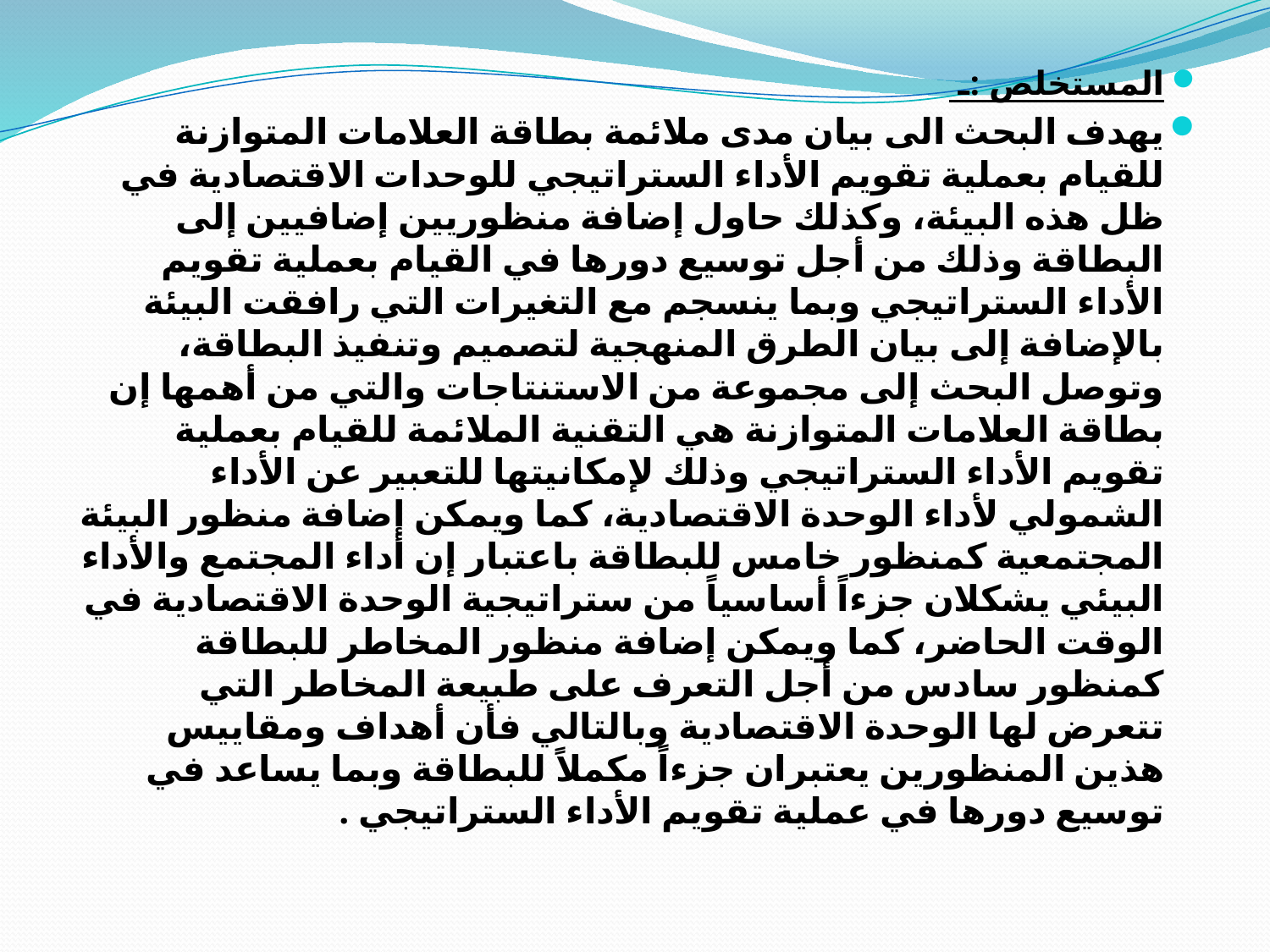

#
المستخلص :ـ
يهدف البحث الى بيان مدى ملائمة بطاقة العلامات المتوازنة للقيام بعملية تقويم الأداء الستراتيجي للوحدات الاقتصادية في ظل هذه البيئة، وكذلك حاول إضافة منظوريين إضافيين إلى البطاقة وذلك من أجل توسيع دورها في القيام بعملية تقويم الأداء الستراتيجي وبما ينسجم مع التغيرات التي رافقت البيئة بالإضافة إلى بيان الطرق المنهجية لتصميم وتنفيذ البطاقة، وتوصل البحث إلى مجموعة من الاستنتاجات والتي من أهمها إن بطاقة العلامات المتوازنة هي التقنية الملائمة للقيام بعملية تقويم الأداء الستراتيجي وذلك لإمكانيتها للتعبير عن الأداء الشمولي لأداء الوحدة الاقتصادية، كما ويمكن إضافة منظور البيئة المجتمعية كمنظور خامس للبطاقة باعتبار إن أداء المجتمع والأداء البيئي يشكلان جزءاً أساسياً من ستراتيجية الوحدة الاقتصادية في الوقت الحاضر، كما ويمكن إضافة منظور المخاطر للبطاقة كمنظور سادس من أجل التعرف على طبيعة المخاطر التي تتعرض لها الوحدة الاقتصادية وبالتالي فأن أهداف ومقاييس هذين المنظورين يعتبران جزءاً مكملاً للبطاقة وبما يساعد في توسيع دورها في عملية تقويم الأداء الستراتيجي .